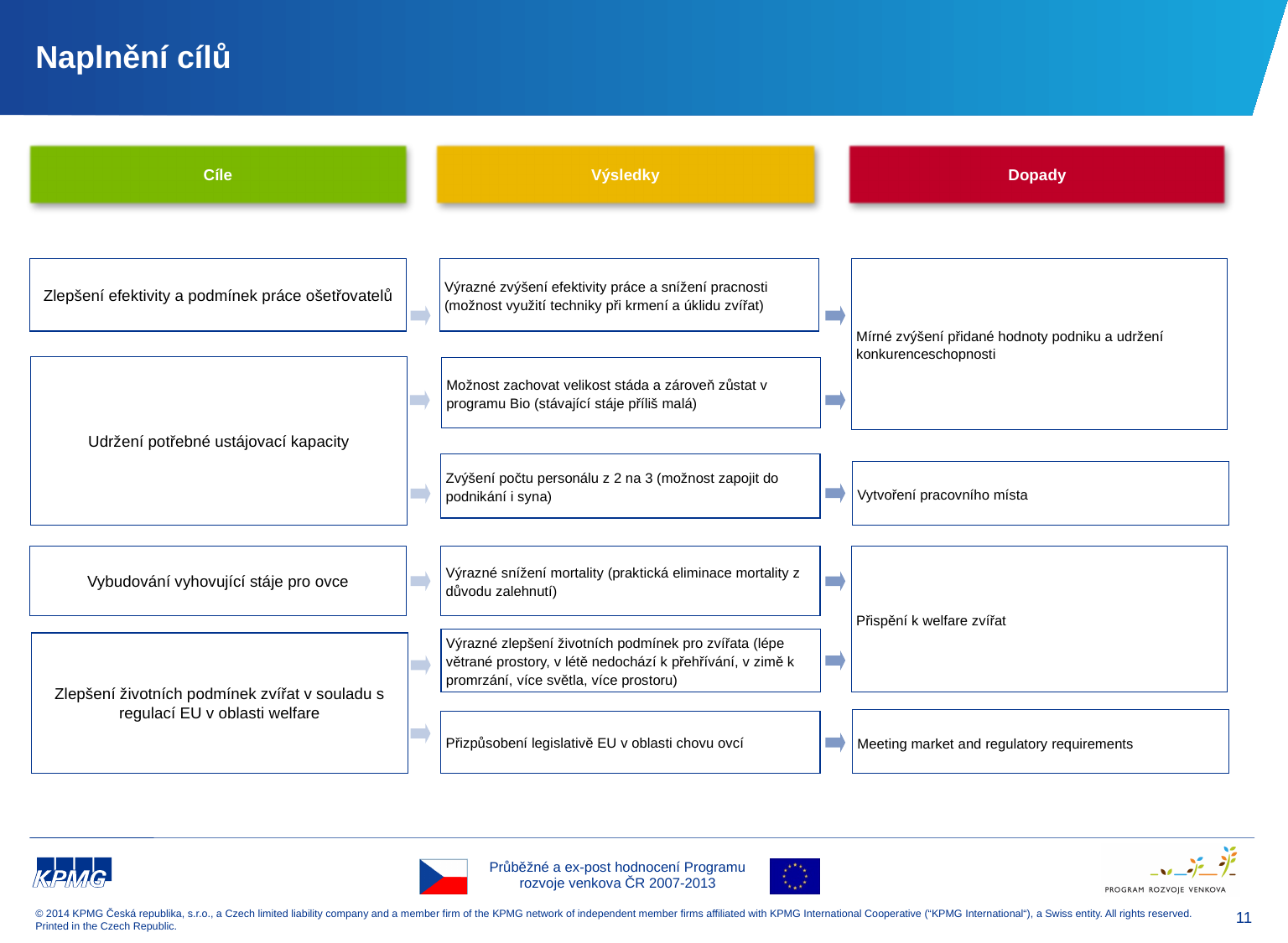

# Naplnění cílů
Cíle
Výsledky
Dopady
Zlepšení efektivity a podmínek práce ošetřovatelů
Výrazné zvýšení efektivity práce a snížení pracnosti (možnost využití techniky při krmení a úklidu zvířat)
Mírné zvýšení přidané hodnoty podniku a udržení konkurenceschopnosti

Udržení potřebné ustájovací kapacity
Možnost zachovat velikost stáda a zároveň zůstat v programu Bio (stávající stáje příliš malá)

Zvýšení počtu personálu z 2 na 3 (možnost zapojit do podnikání i syna)
Vytvoření pracovního místa

Vybudování vyhovující stáje pro ovce
Přispění k welfare zvířat
Výrazné snížení mortality (praktická eliminace mortality z důvodu zalehnutí)

Výrazné zlepšení životních podmínek pro zvířata (lépe větrané prostory, v létě nedochází k přehřívání, v zimě k promrzání, více světla, více prostoru)
Zlepšení životních podmínek zvířat v souladu s regulací EU v oblasti welfare

Meeting market and regulatory requirements
Přizpůsobení legislativě EU v oblasti chovu ovcí